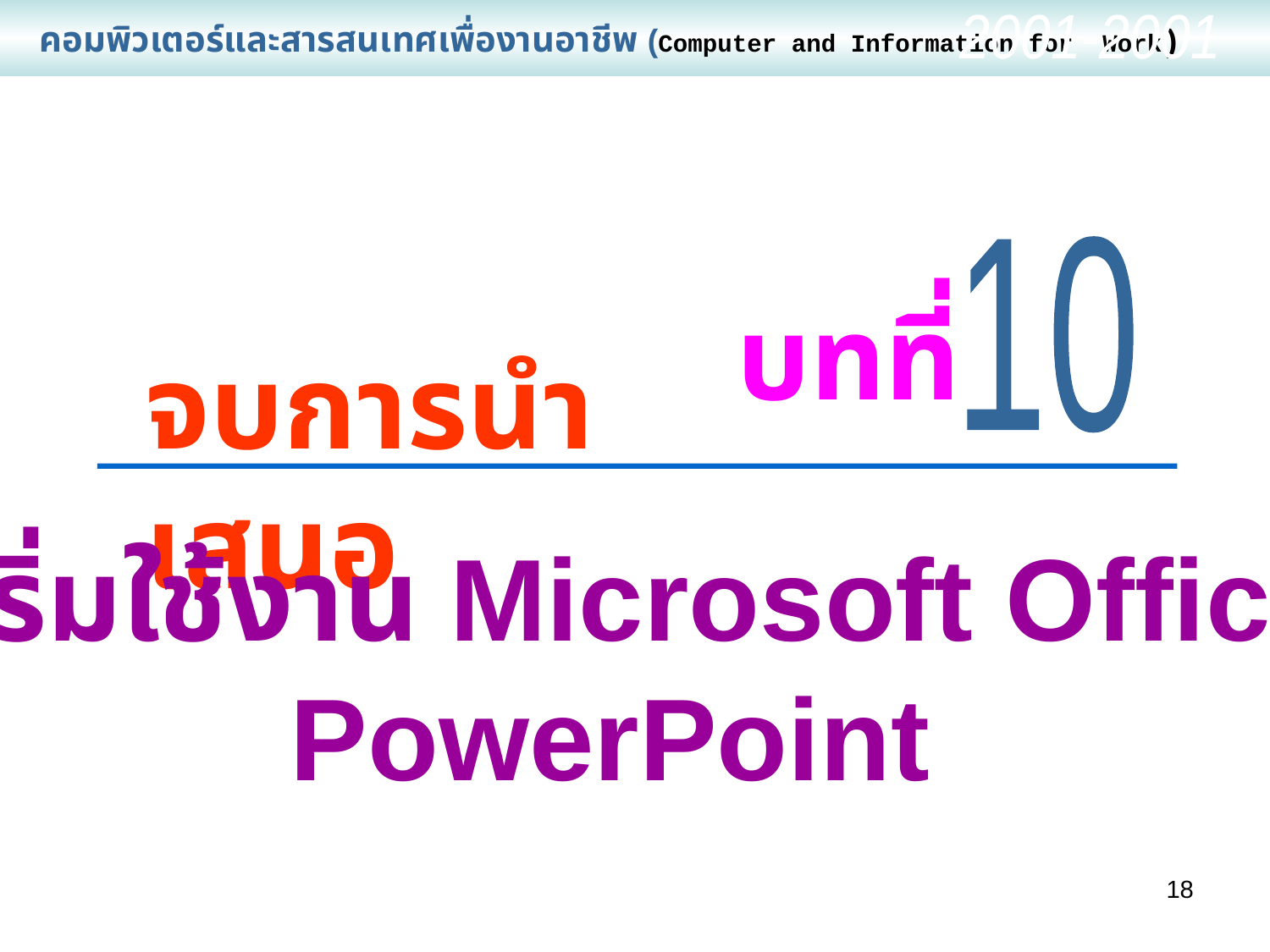

คอมพิวเตอร์และสารสนเทศเพื่องานอาชีพ (Computer and Information for  Work)
2001-2001
10
บทที่
จบการนำเสนอ

 เริ่มใช้งาน Microsoft Office
PowerPoint
18